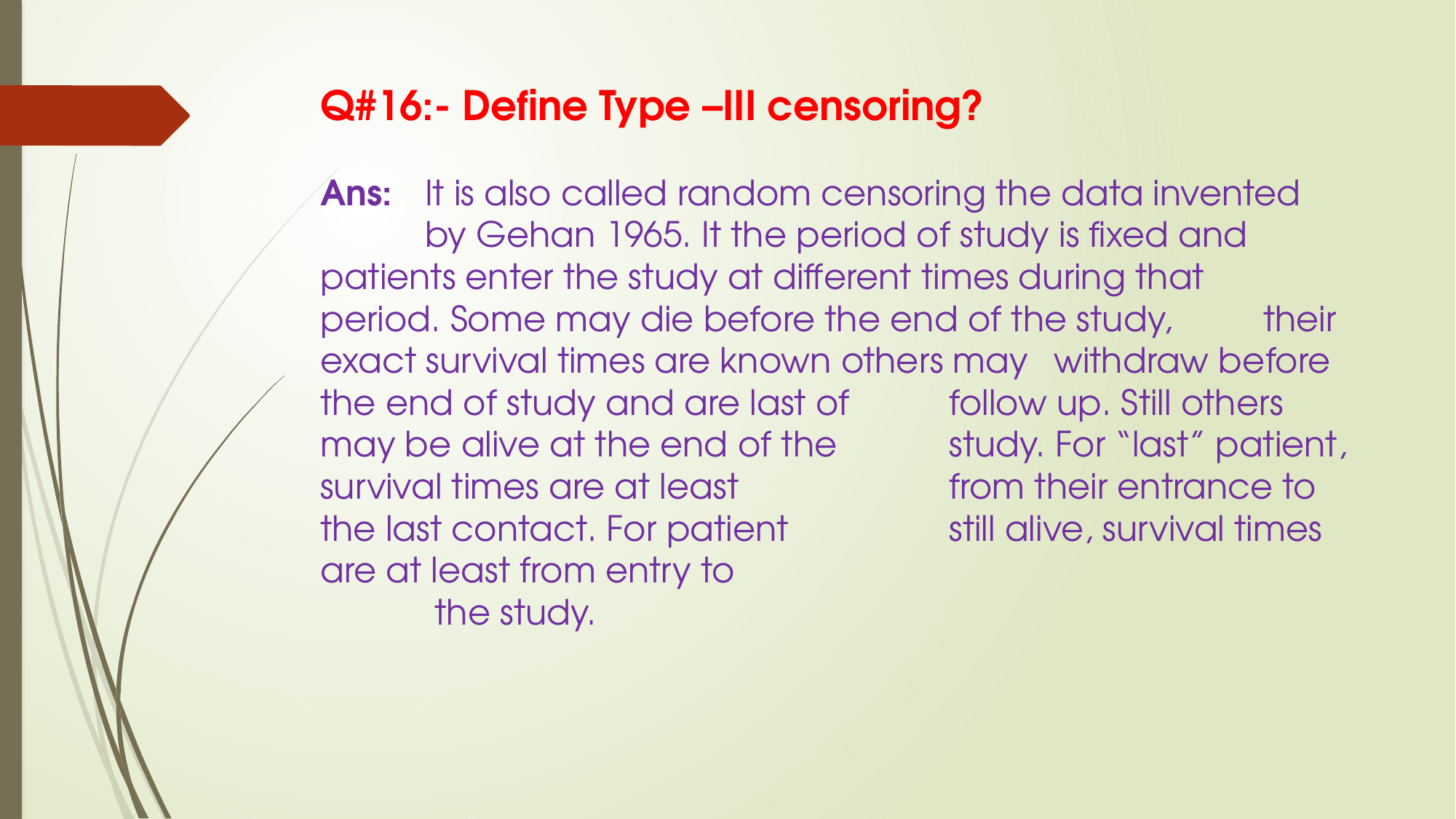

# Q#16:- Define Type –III censoring?   Ans:	It is also called random censoring the data invented 		by Gehan 1965. It the period of study is fixed and 				patients enter the study at different times during that 		period. Some may die before the end of the study, 			their exact survival times are known others may 				withdraw before the end of study and are last of 				follow up. Still others may be alive at the end of the 			study. For “last” patient, survival times are at least 			from their entrance to the last contact. For patient 			still alive, survival times are at least from entry to the study.